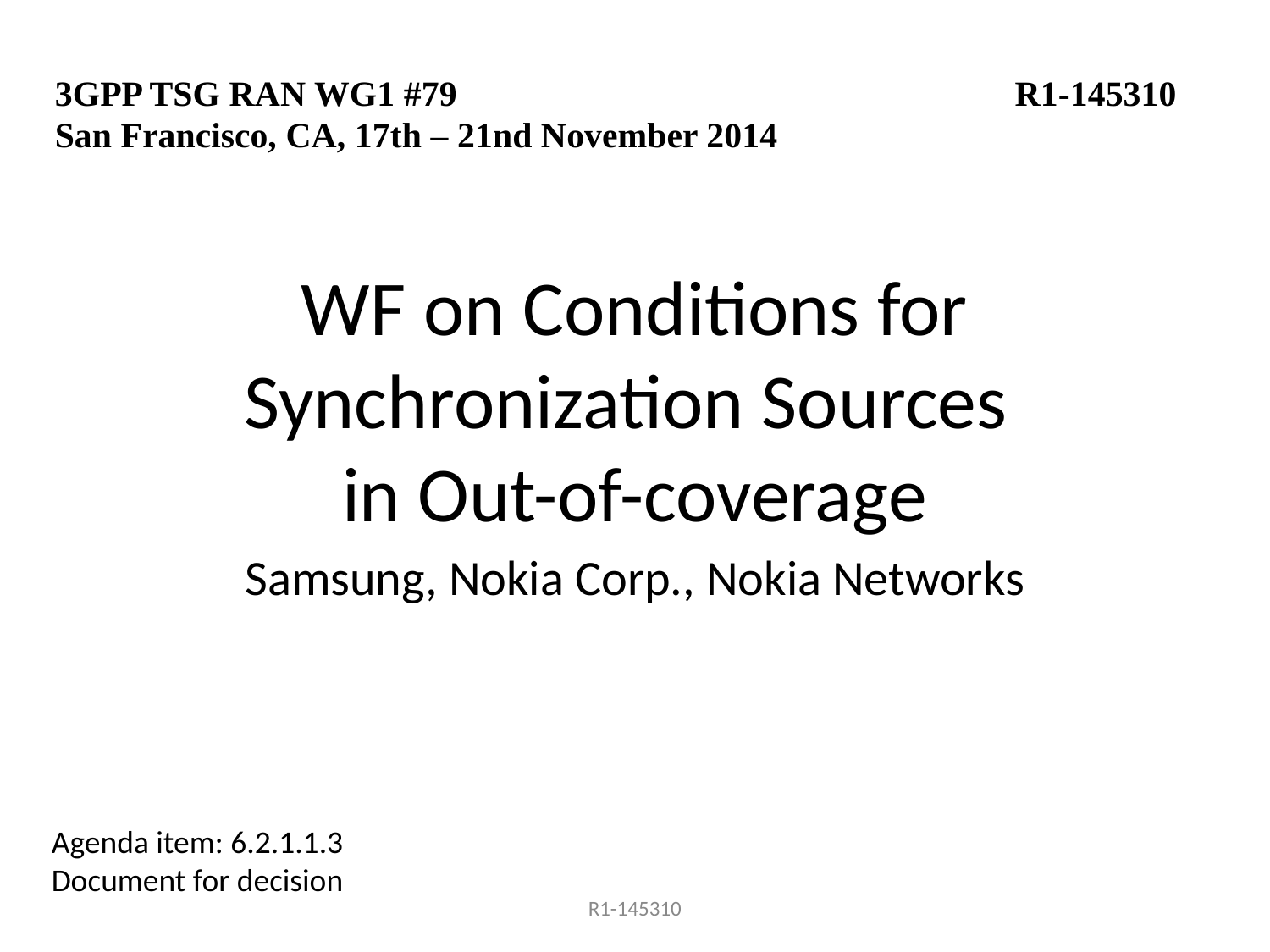

3GPP TSG RAN WG1 #79				        R1-145310
San Francisco, CA, 17th – 21nd November 2014
# WF on Conditions for Synchronization Sources in Out-of-coverage
Samsung, Nokia Corp., Nokia Networks
Agenda item: 6.2.1.1.3
Document for decision
R1-145310